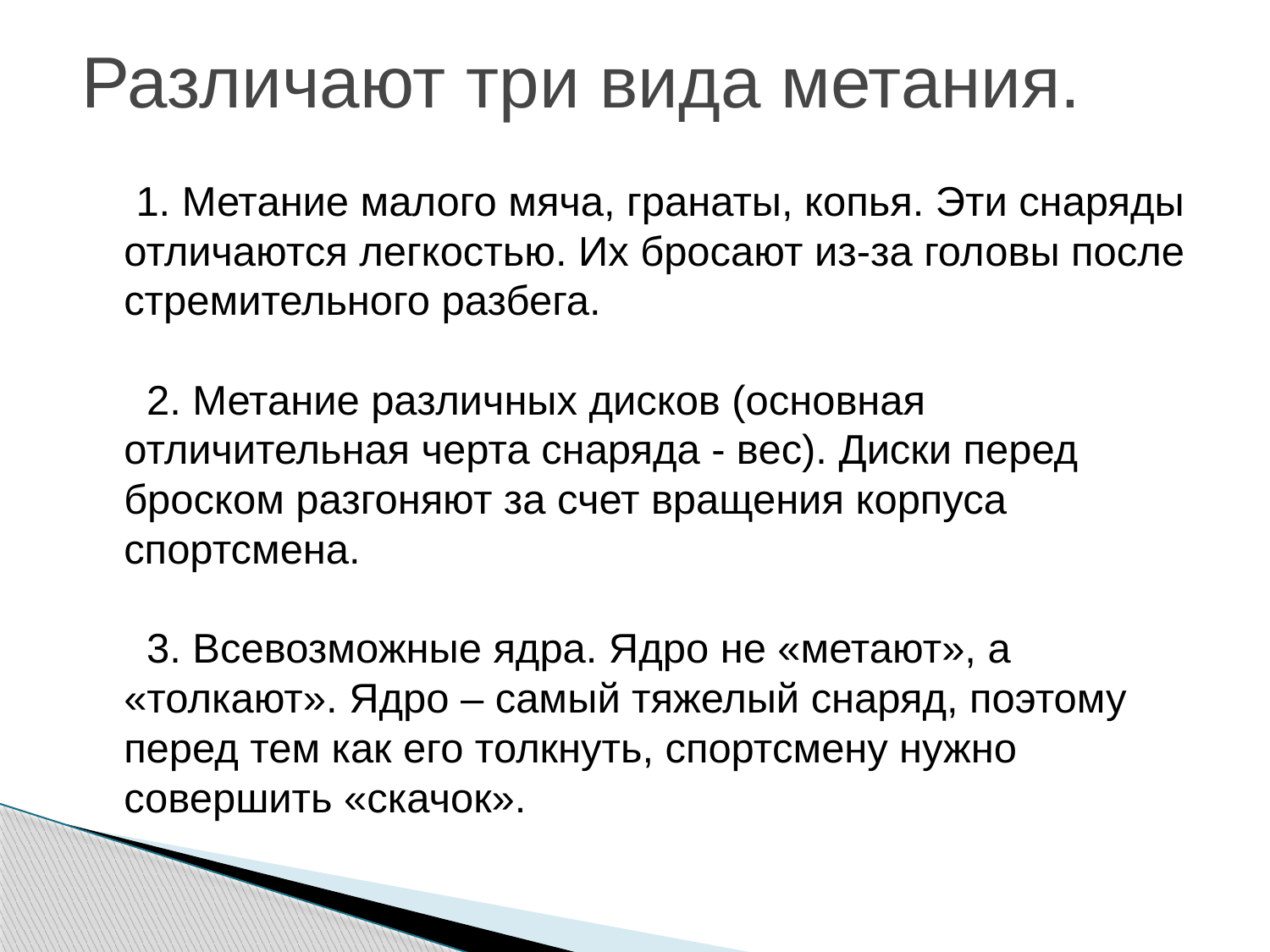

# Различают три вида метания.
    1. Метание малого мяча, гранаты, копья. Эти снаряды отличаются легкостью. Их бросают из-за головы после стремительного разбега.
  2. Метание различных дисков (основная отличительная черта снаряда - вес). Диски перед броском разгоняют за счет вращения корпуса спортсмена.
  3. Всевозможные ядра. Ядро не «метают», а «толкают». Ядро – самый тяжелый снаряд, поэтому перед тем как его толкнуть, спортсмену нужно совершить «скачок».